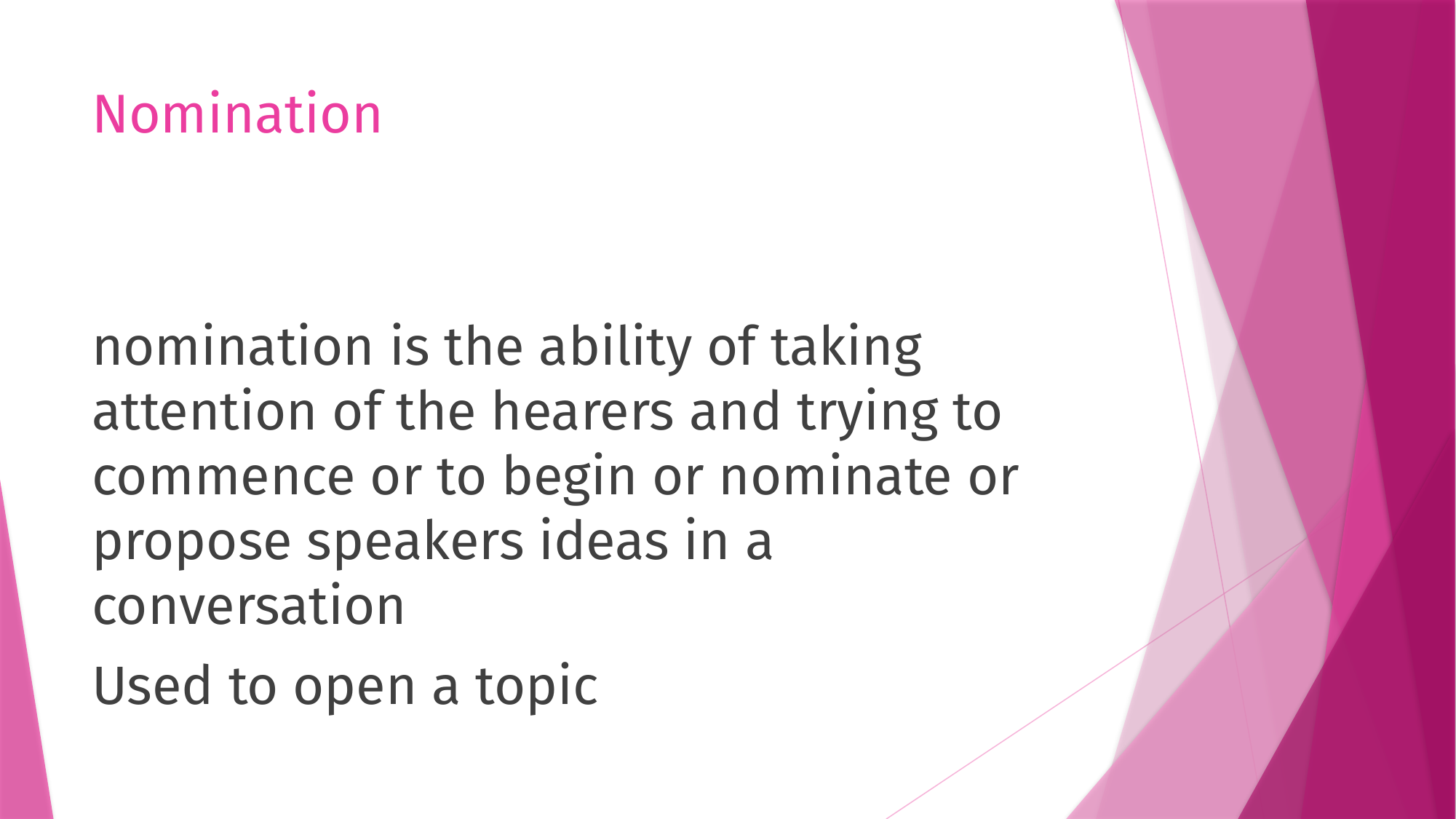

# Nomination

nomination is the ability of taking attention of the hearers and trying to commence or to begin or nominate or propose speakers ideas in a conversation
Used to open a topic